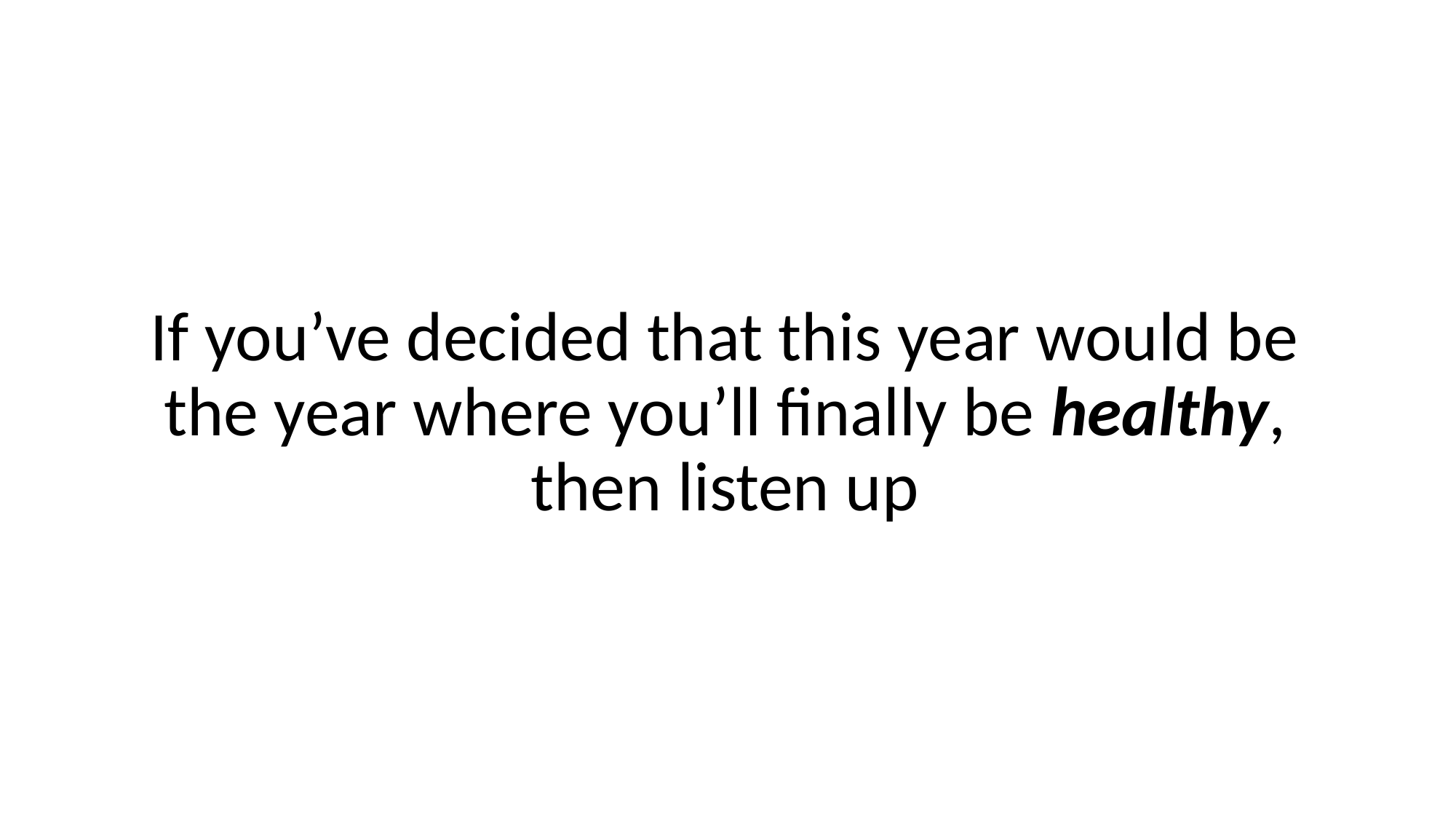

If you’ve decided that this year would be the year where you’ll finally be healthy, then listen up